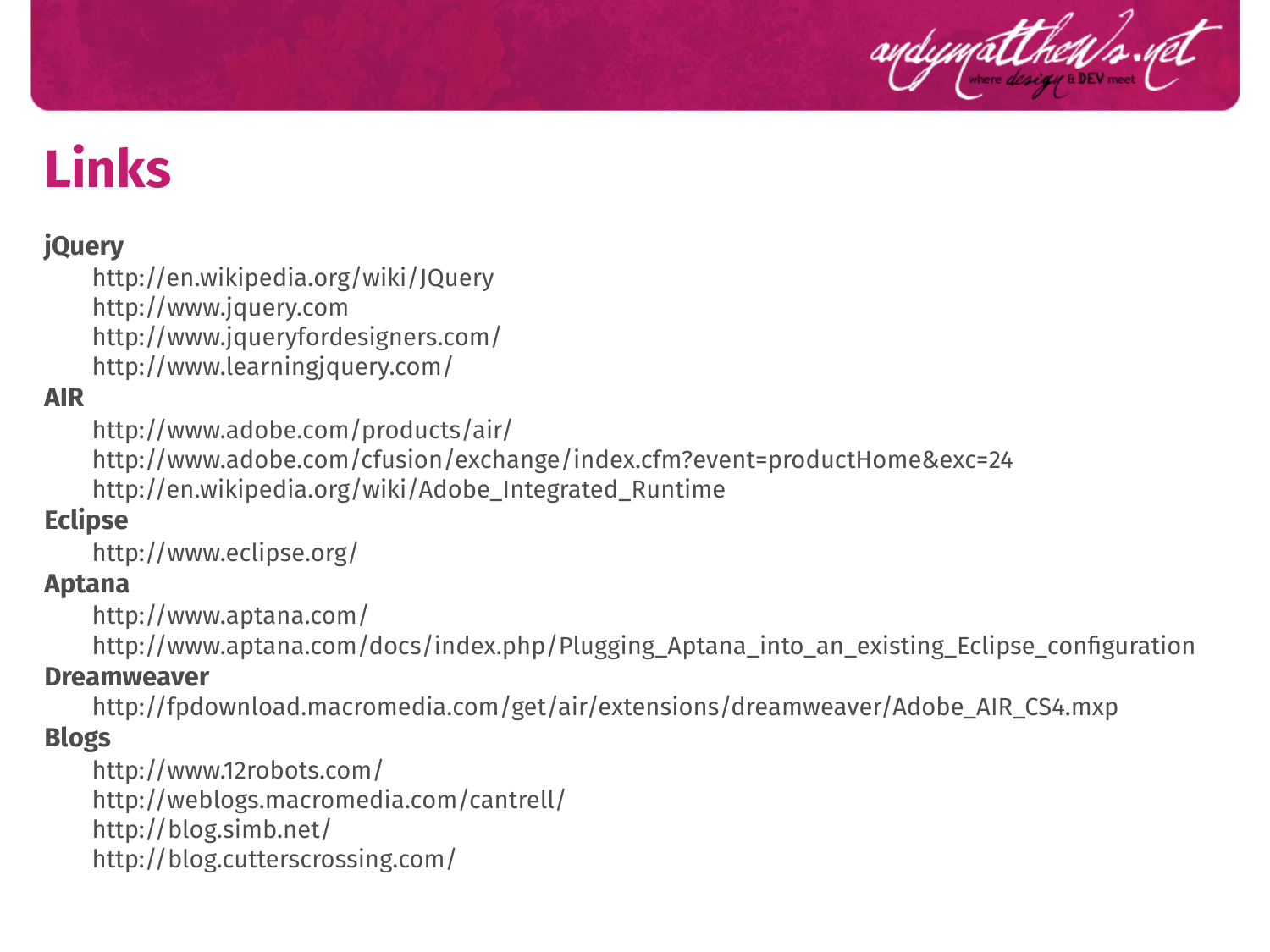

Links
jQuery
	http://en.wikipedia.org/wiki/JQuery
	http://www.jquery.com
	http://www.jqueryfordesigners.com/
	http://www.learningjquery.com/
AIR
	http://www.adobe.com/products/air/
	http://www.adobe.com/cfusion/exchange/index.cfm?event=productHome&exc=24
	http://en.wikipedia.org/wiki/Adobe_Integrated_Runtime
Eclipse
	http://www.eclipse.org/
Aptana
	http://www.aptana.com/
	http://www.aptana.com/docs/index.php/Plugging_Aptana_into_an_existing_Eclipse_configuration
Dreamweaver
	http://fpdownload.macromedia.com/get/air/extensions/dreamweaver/Adobe_AIR_CS4.mxp
Blogs
	http://www.12robots.com/
	http://weblogs.macromedia.com/cantrell/
	http://blog.simb.net/
	http://blog.cutterscrossing.com/